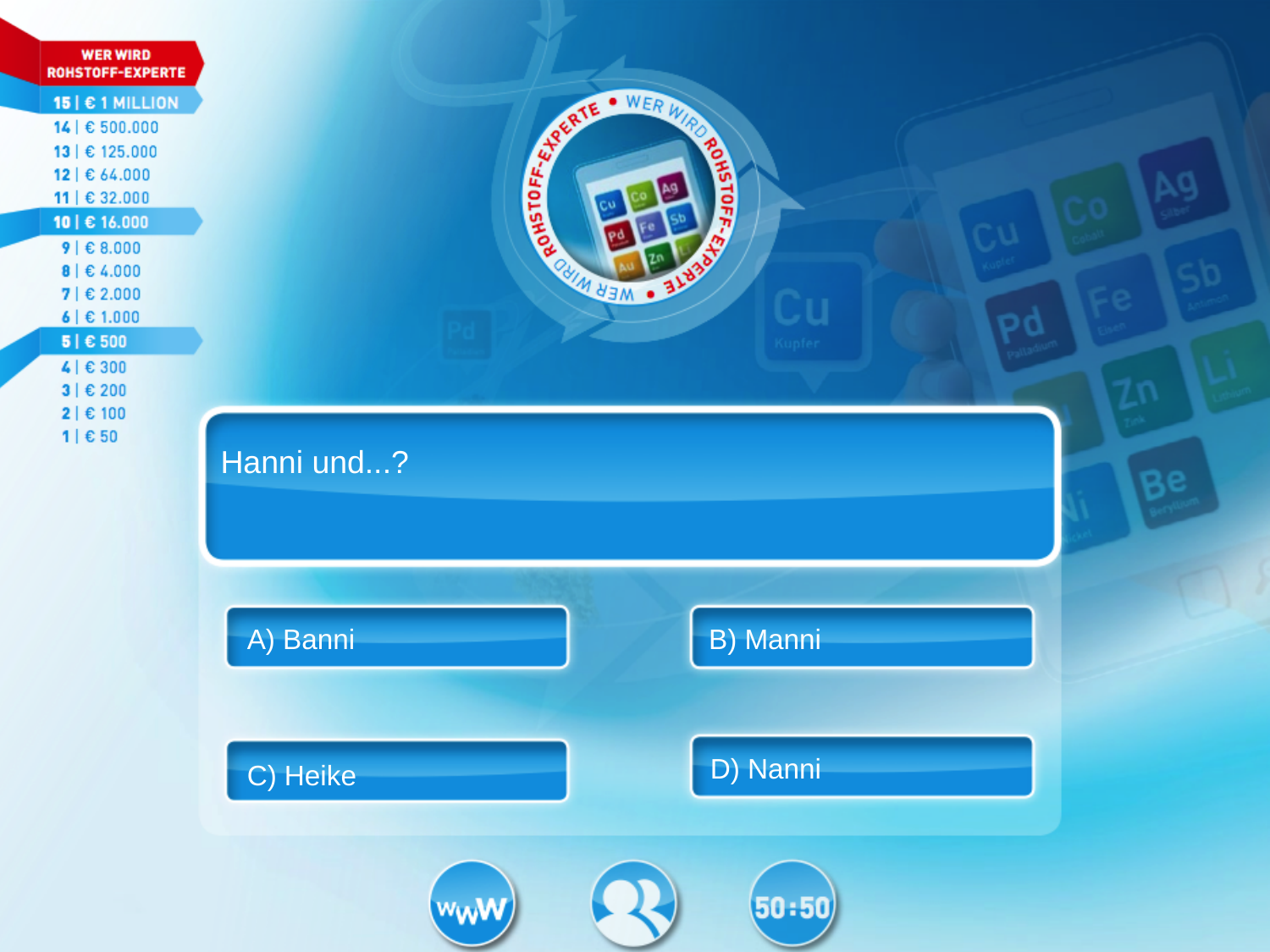

Hanni und...?
A) Banni
B) Manni
D) Nanni
C) Heike